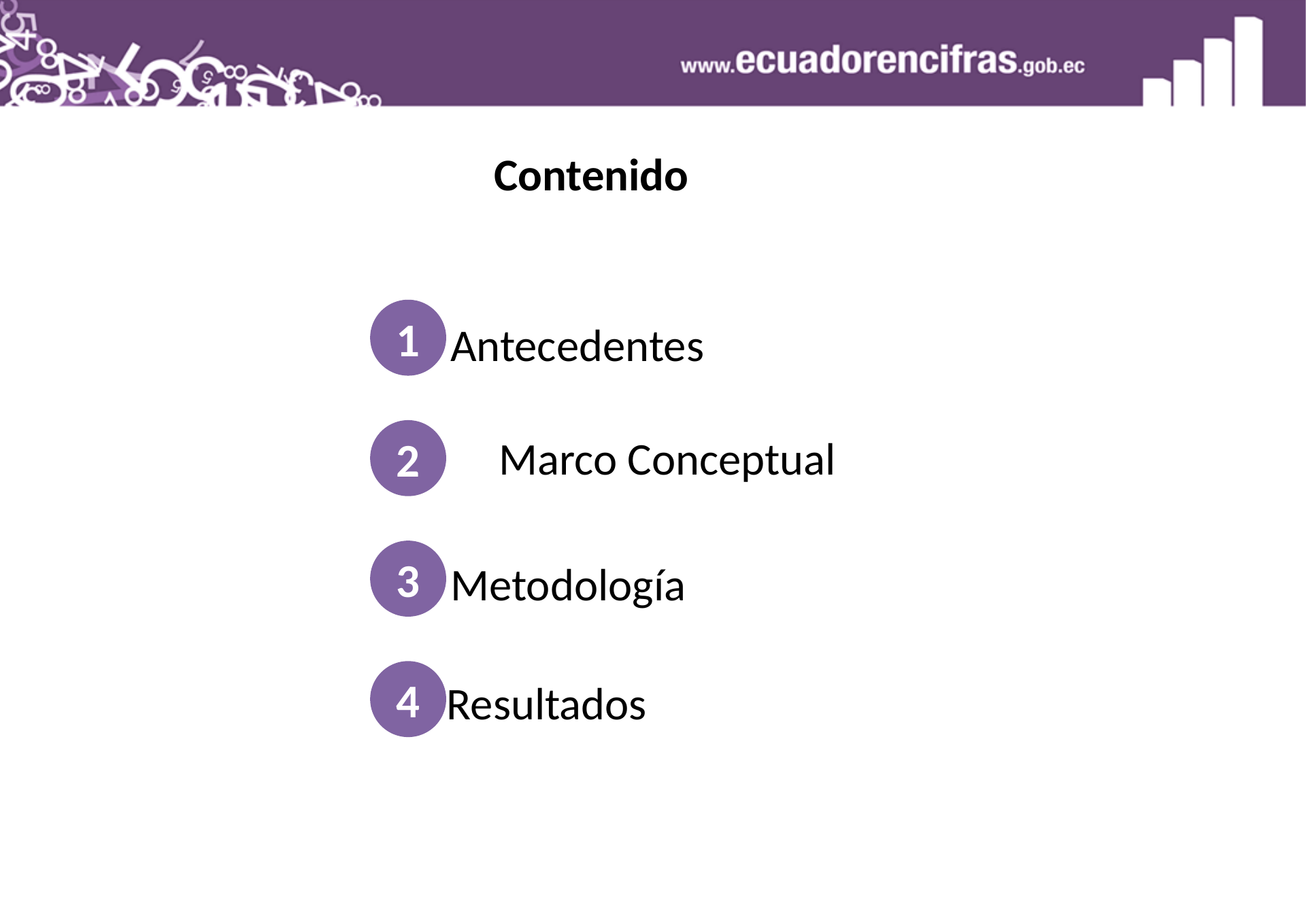

Contenido
1
Antecedentes
2
Marco Conceptual
3
Metodología
4
Resultados